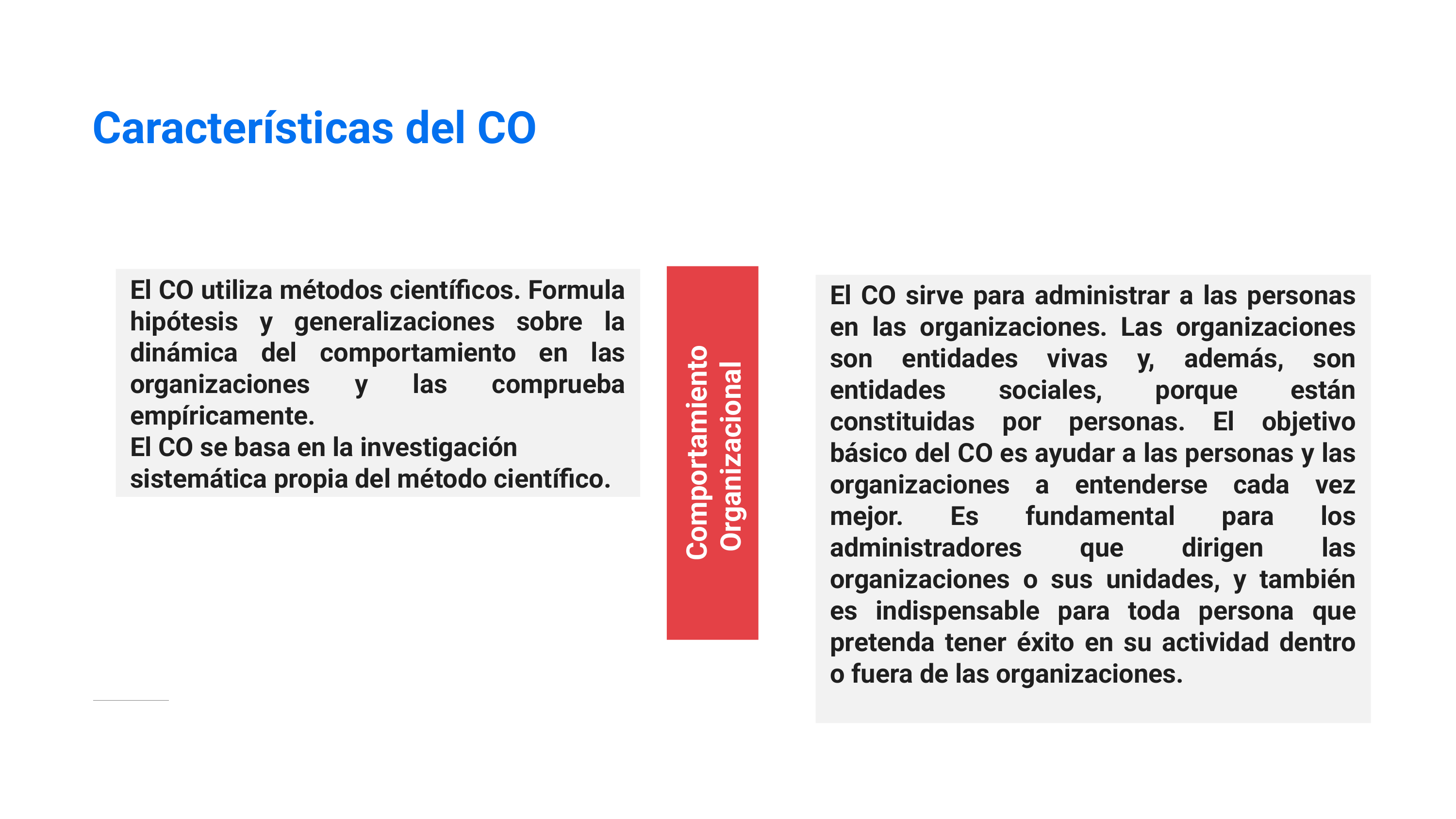

# Características del CO
Comportamiento Organizacional
El CO utiliza métodos científicos. Formula hipótesis y generalizaciones sobre la dinámica del comportamiento en las organizaciones y las comprueba empíricamente.
El CO se basa en la investigación sistemática propia del método científico.
El CO sirve para administrar a las personas en las organizaciones. Las organizaciones son entidades vivas y, además, son entidades sociales, porque están constituidas por personas. El objetivo básico del CO es ayudar a las personas y las organizaciones a entenderse cada vez mejor. Es fundamental para los administradores que dirigen las organizaciones o sus unidades, y también es indispensable para toda persona que pretenda tener éxito en su actividad dentro o fuera de las organizaciones.